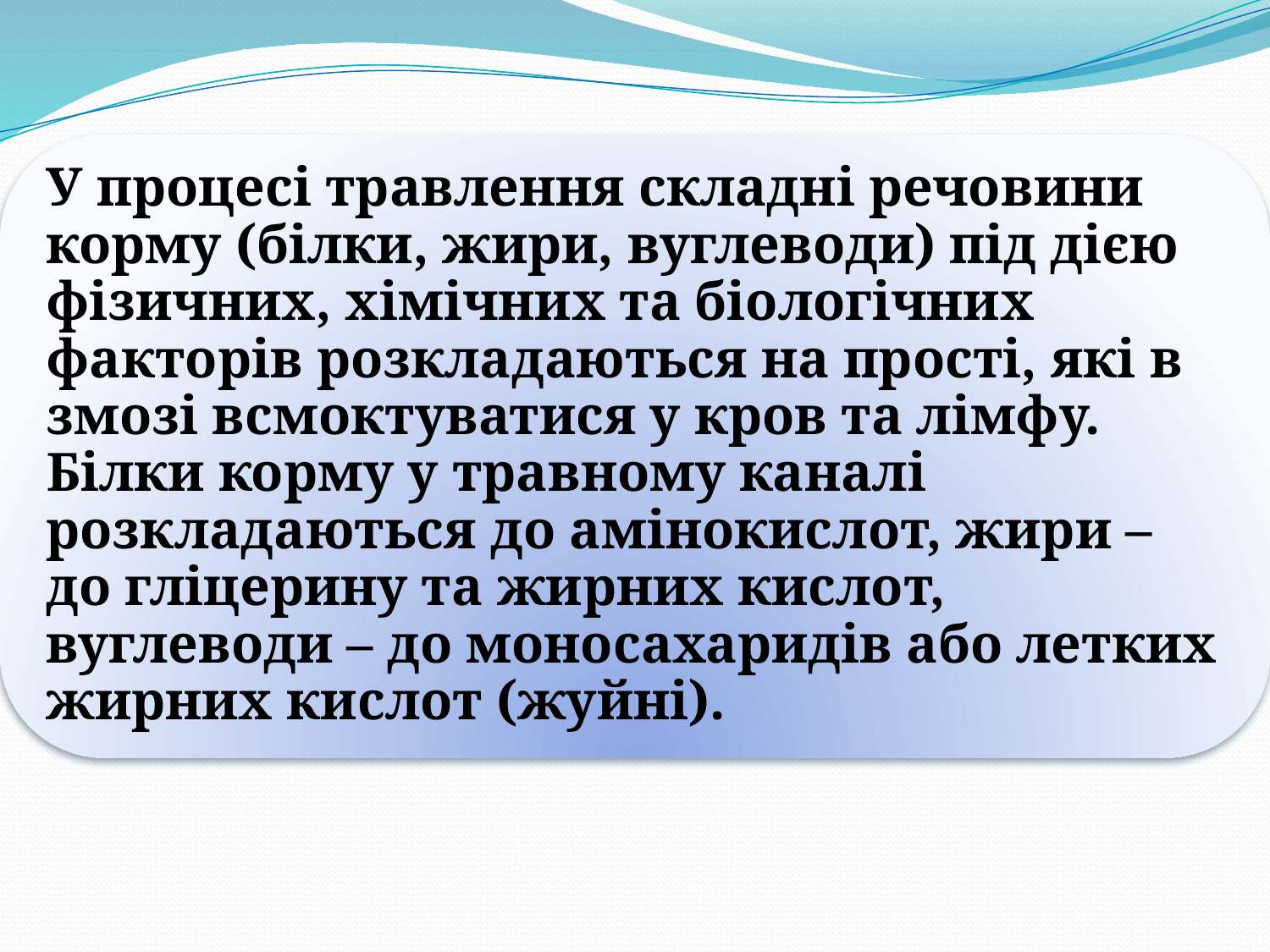

У процесі травлення складні речовини корму (білки, жири, вуглеводи) під дією фізичних, хімічних та біологічних факторів розкладаються на прості, які в змозі всмоктуватися у кров та лімфу. Білки корму у травному каналі розкладаються до амінокислот, жири – до гліцерину та жирних кислот, вуглеводи – до моносахаридів або летких жирних кислот (жуйні).